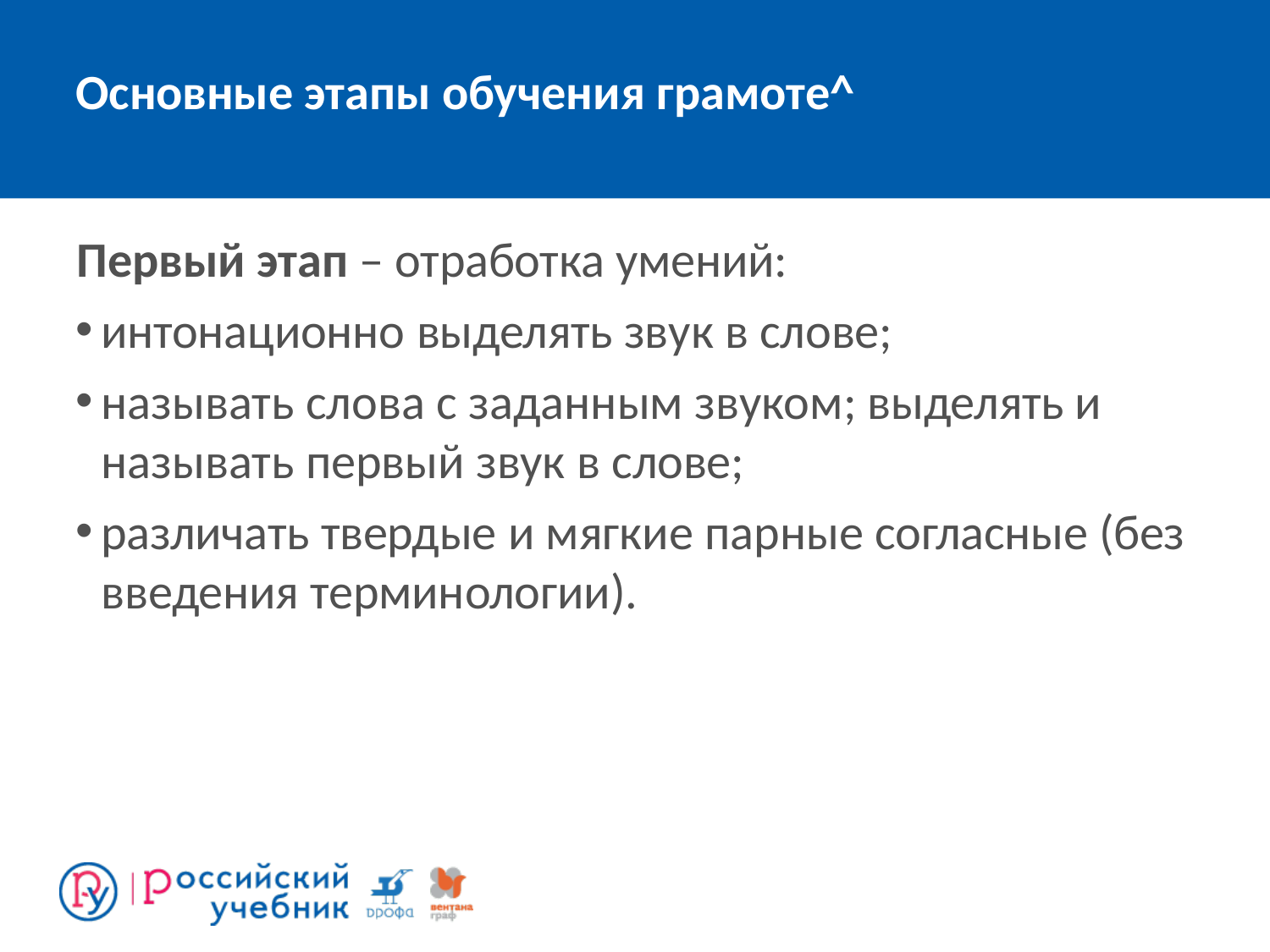

Основные этапы обучения грамоте^

Первый этап – отработка умений:
интонационно выделять звук в слове;
называть слова с заданным звуком; выделять и называть первый звук в слове;
различать твердые и мягкие парные согласные (без введения терминологии).